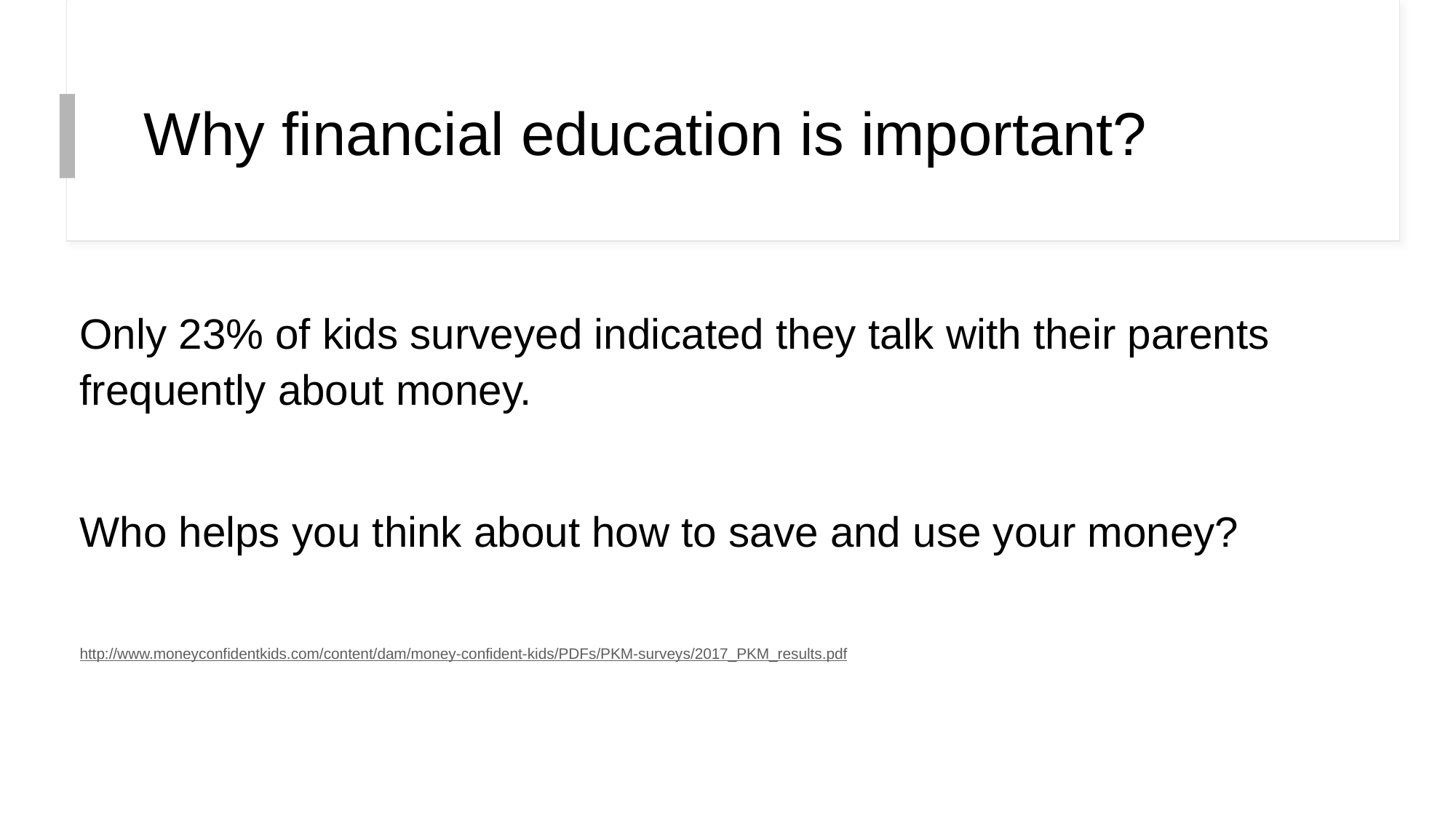

# Why financial education is important?
Only 23% of kids surveyed indicated they talk with their parents frequently about money.

Who helps you think about how to save and use your money?

http://www.moneyconfidentkids.com/content/dam/money-confident-kids/PDFs/PKM-surveys/2017_PKM_results.pdf